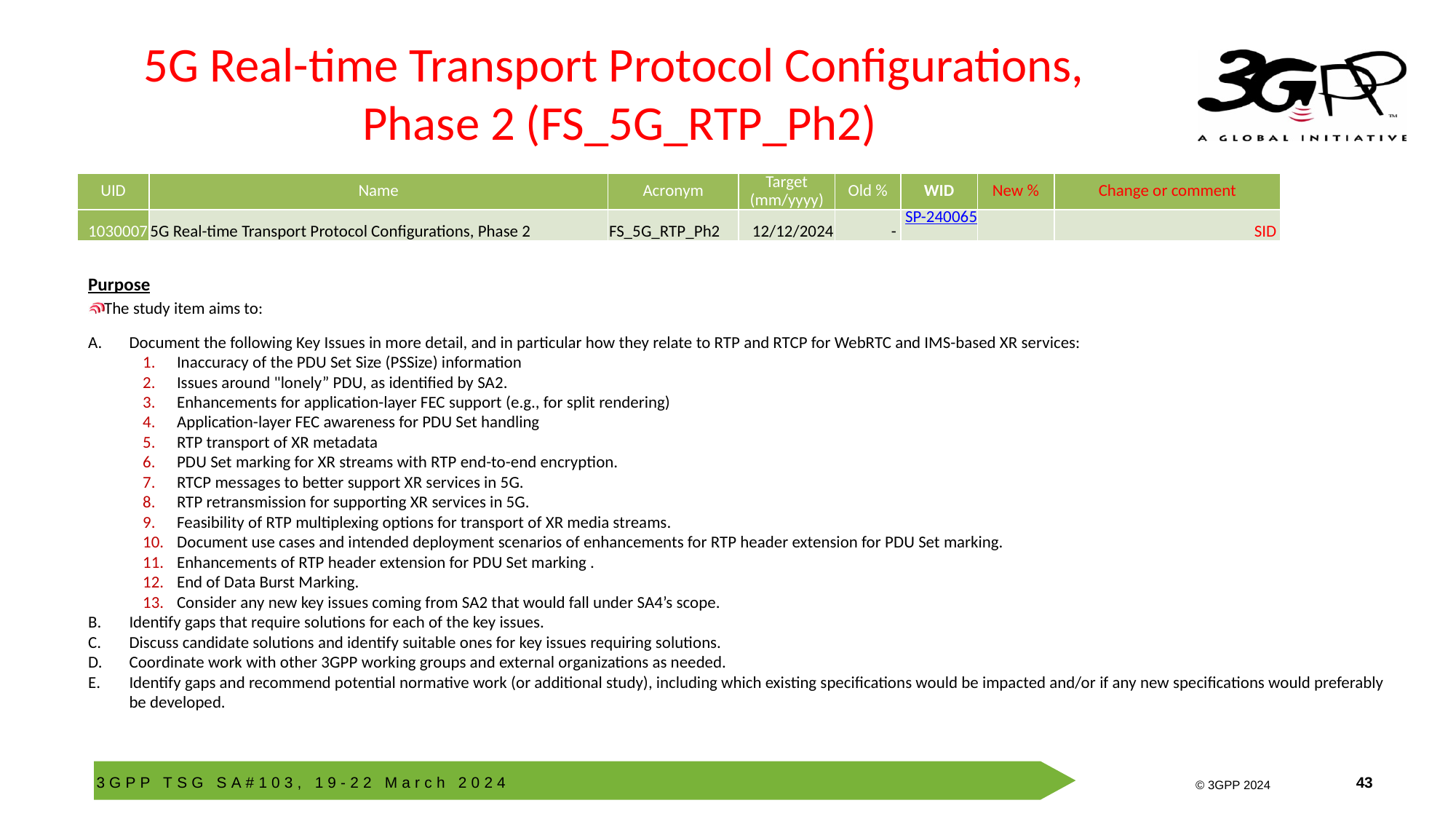

# 5G Real-time Transport Protocol Configurations, Phase 2 (FS_5G_RTP_Ph2)
| UID | Name | Acronym | Target (mm/yyyy) | Old % | WID | New % | Change or comment |
| --- | --- | --- | --- | --- | --- | --- | --- |
| 1030007 | 5G Real-time Transport Protocol Configurations, Phase 2 | FS\_5G\_RTP\_Ph2 | 12/12/2024 | - | SP-240065 |  | SID |
Purpose
The study item aims to:
Document the following Key Issues in more detail, and in particular how they relate to RTP and RTCP for WebRTC and IMS-based XR services:
Inaccuracy of the PDU Set Size (PSSize) information
Issues around "lonely” PDU, as identified by SA2.
Enhancements for application-layer FEC support (e.g., for split rendering)
Application-layer FEC awareness for PDU Set handling
RTP transport of XR metadata
PDU Set marking for XR streams with RTP end-to-end encryption.
RTCP messages to better support XR services in 5G.
RTP retransmission for supporting XR services in 5G.
Feasibility of RTP multiplexing options for transport of XR media streams.
Document use cases and intended deployment scenarios of enhancements for RTP header extension for PDU Set marking.
Enhancements of RTP header extension for PDU Set marking .
End of Data Burst Marking.
Consider any new key issues coming from SA2 that would fall under SA4’s scope.
Identify gaps that require solutions for each of the key issues.
Discuss candidate solutions and identify suitable ones for key issues requiring solutions.
Coordinate work with other 3GPP working groups and external organizations as needed.
Identify gaps and recommend potential normative work (or additional study), including which existing specifications would be impacted and/or if any new specifications would preferably be developed.